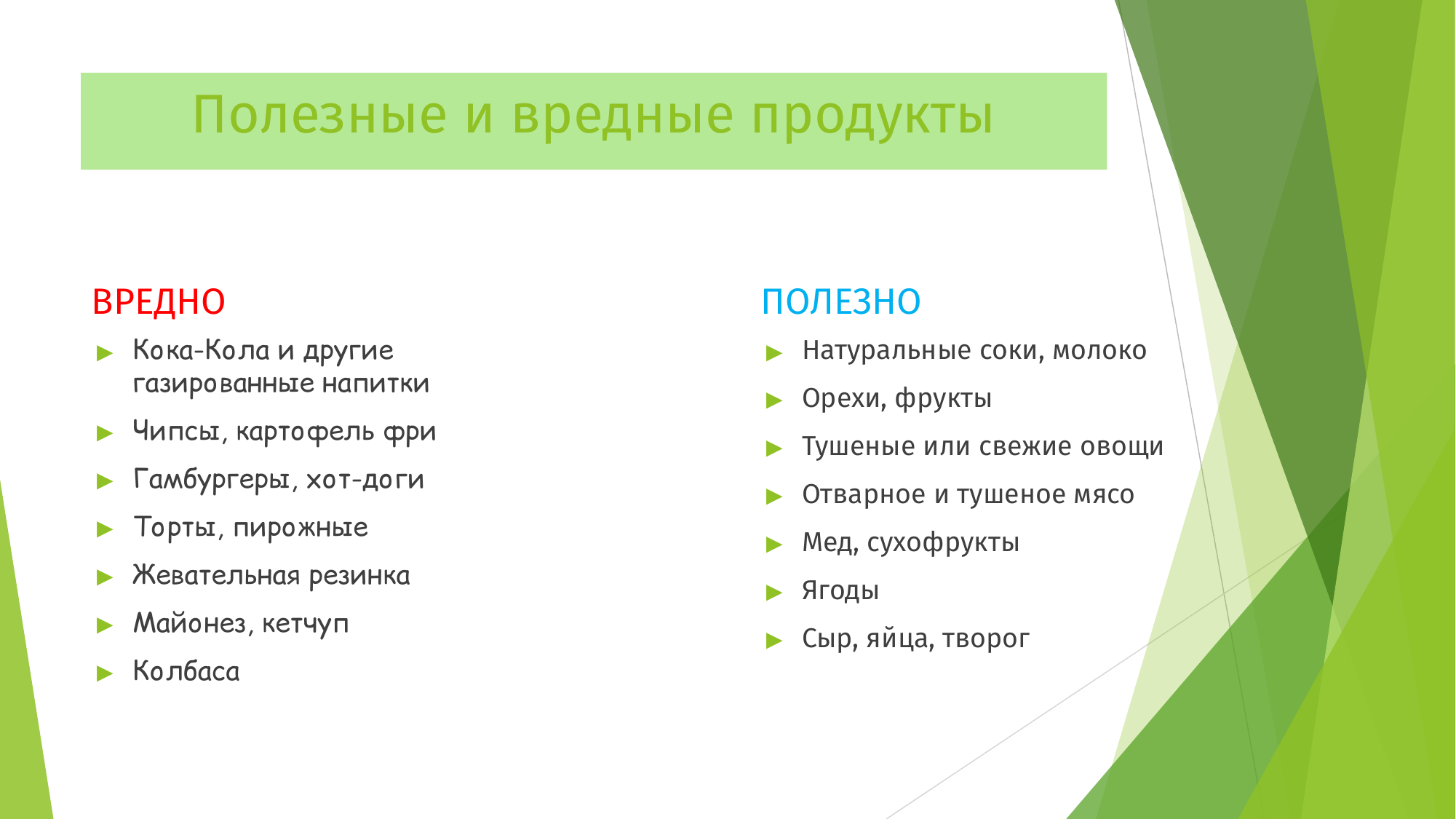

# Полезные и вредные продукты
ВРЕДНО
ПОЛЕЗНО
Натуральные соки, молоко
Орехи, фрукты
Тушеные или свежие овощи
Отварное и тушеное мясо
Мед, сухофрукты
Ягоды
Сыр, яйца, творог

Кока-Кола и другие газированные напитки
Чипсы, картофель фри
Гамбургеры, хот-доги
Торты, пирожные
Жевательная резинка
Майонез, кетчуп
Колбаса